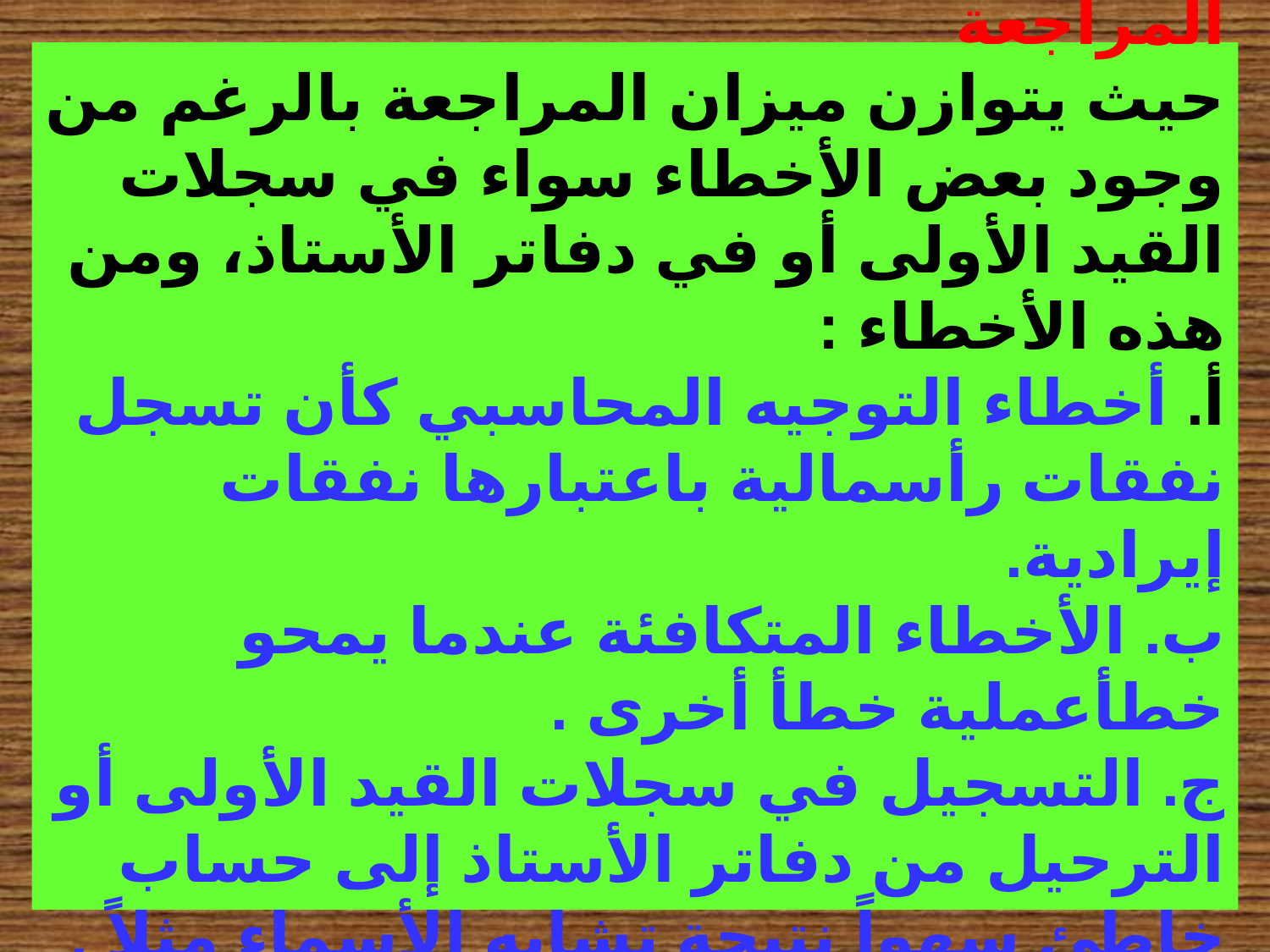

# 1-أخطاء لا يكشف عنها ميزان المراجعة حيث يتوازن ميزان المراجعة بالرغم من وجود بعض الأخطاء سواء في سجلات القيد الأولى أو في دفاتر الأستاذ، ومن هذه الأخطاء : أ. أخطاء التوجيه المحاسبي كأن تسجل نفقات رأسمالية باعتبارها نفقات إيرادية. ب. الأخطاء المتكافئة عندما يمحو خطأعملية خطأ أخرى . ج. التسجيل في سجلات القيد الأولى أو الترحيل من دفاتر الأستاذ إلى حساب خاطئ سهواً نتيجة تشابه الأسماء مثلاً .